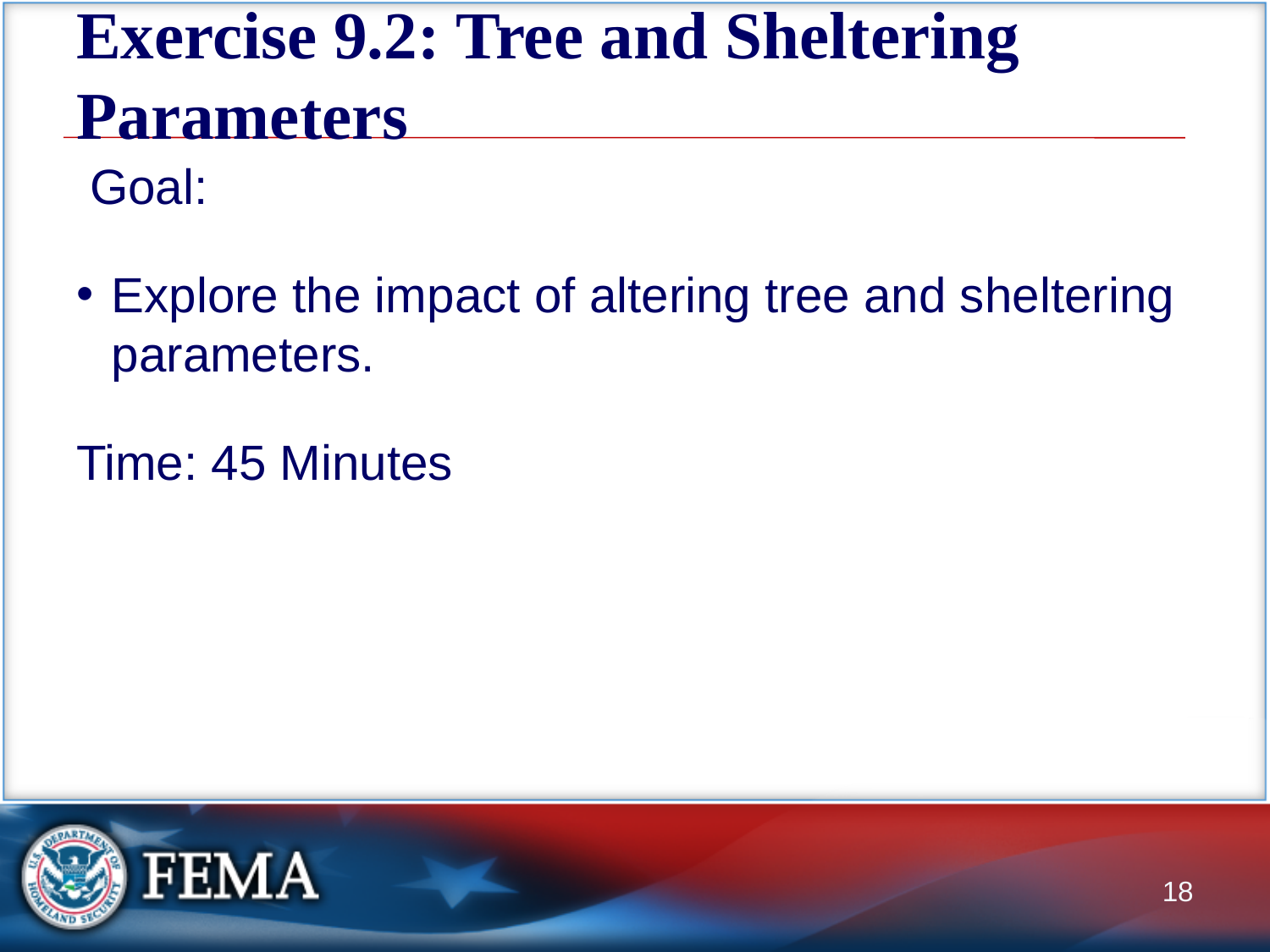

# Exercise 9.2: Tree and Sheltering Parameters
 Goal:
Explore the impact of altering tree and sheltering parameters.
Time: 45 Minutes
18